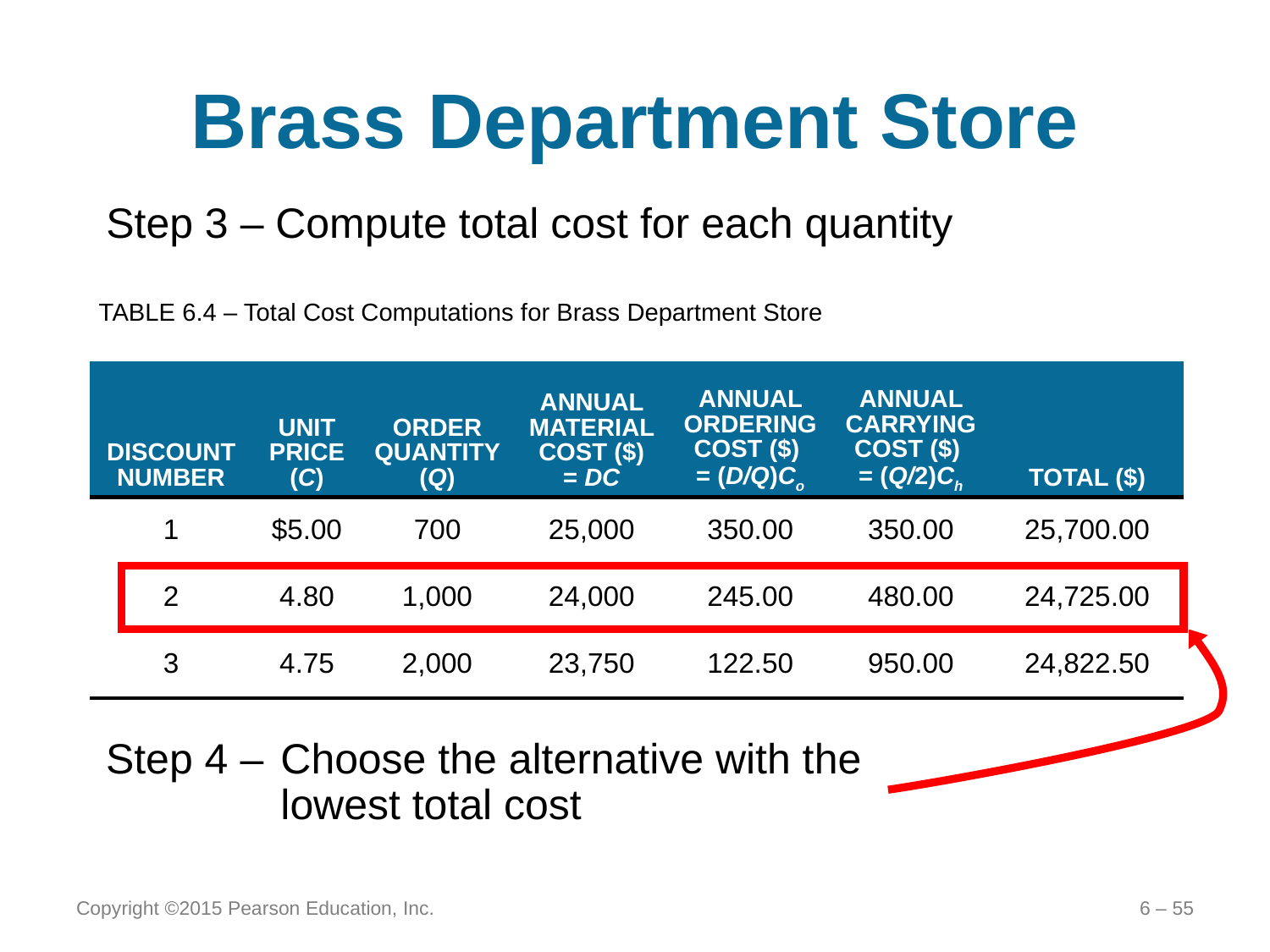

# Brass Department Store
Step 3 – Compute total cost for each quantity
TABLE 6.4 – Total Cost Computations for Brass Department Store
| DISCOUNT NUMBER | UNIT PRICE (C) | ORDER QUANTITY (Q) | ANNUAL MATERIAL COST ($) = DC | ANNUAL ORDERING COST ($) = (D/Q)Co | ANNUAL CARRYING COST ($) = (Q/2)Ch | TOTAL ($) |
| --- | --- | --- | --- | --- | --- | --- |
| 1 | $5.00 | 700 | 25,000 | 350.00 | 350.00 | 25,700.00 |
| 2 | 4.80 | 1,000 | 24,000 | 245.00 | 480.00 | 24,725.00 |
| 3 | 4.75 | 2,000 | 23,750 | 122.50 | 950.00 | 24,822.50 |

Step 4 –	Choose the alternative with the lowest total cost
Copyright ©2015 Pearson Education, Inc.
6 – 55